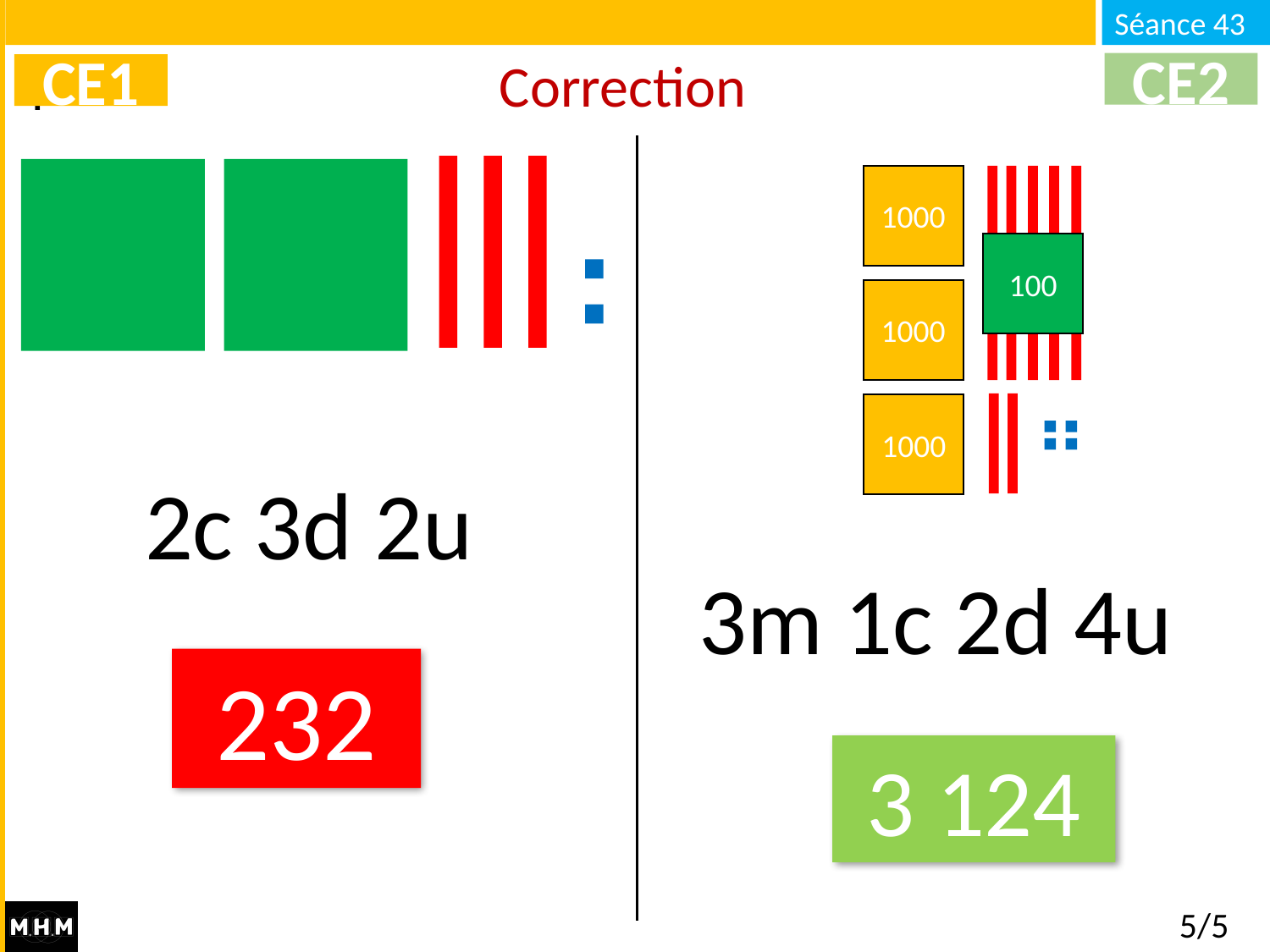

# Correction
CE2
CE1

1000

100

1000

1000

2c 3d 2u
3m 1c 2d 4u
232
3 124
5/5